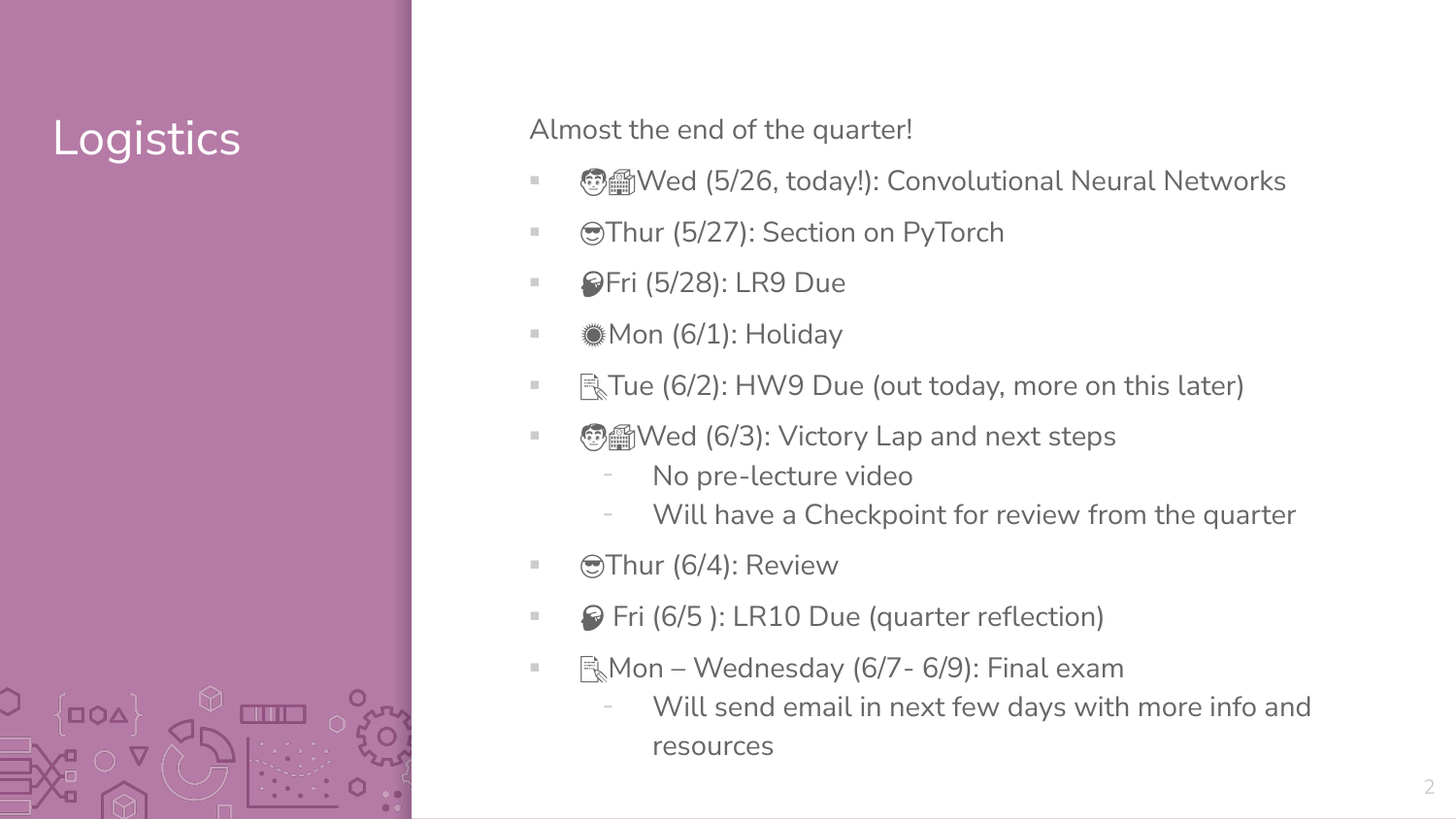

# Logistics
Almost the end of the quarter!
👨‍🏫Wed (5/26, today!): Convolutional Neural Networks
😎Thur (5/27): Section on PyTorch
🧠Fri (5/28): LR9 Due
☀Mon (6/1): Holiday
📝Tue (6/2): HW9 Due (out today, more on this later)
👨‍🏫Wed (6/3): Victory Lap and next steps
No pre-lecture video
Will have a Checkpoint for review from the quarter
😎Thur (6/4): Review
🧠 Fri (6/5 ): LR10 Due (quarter reflection)
📝Mon – Wednesday (6/7- 6/9): Final exam
Will send email in next few days with more info and resources
2